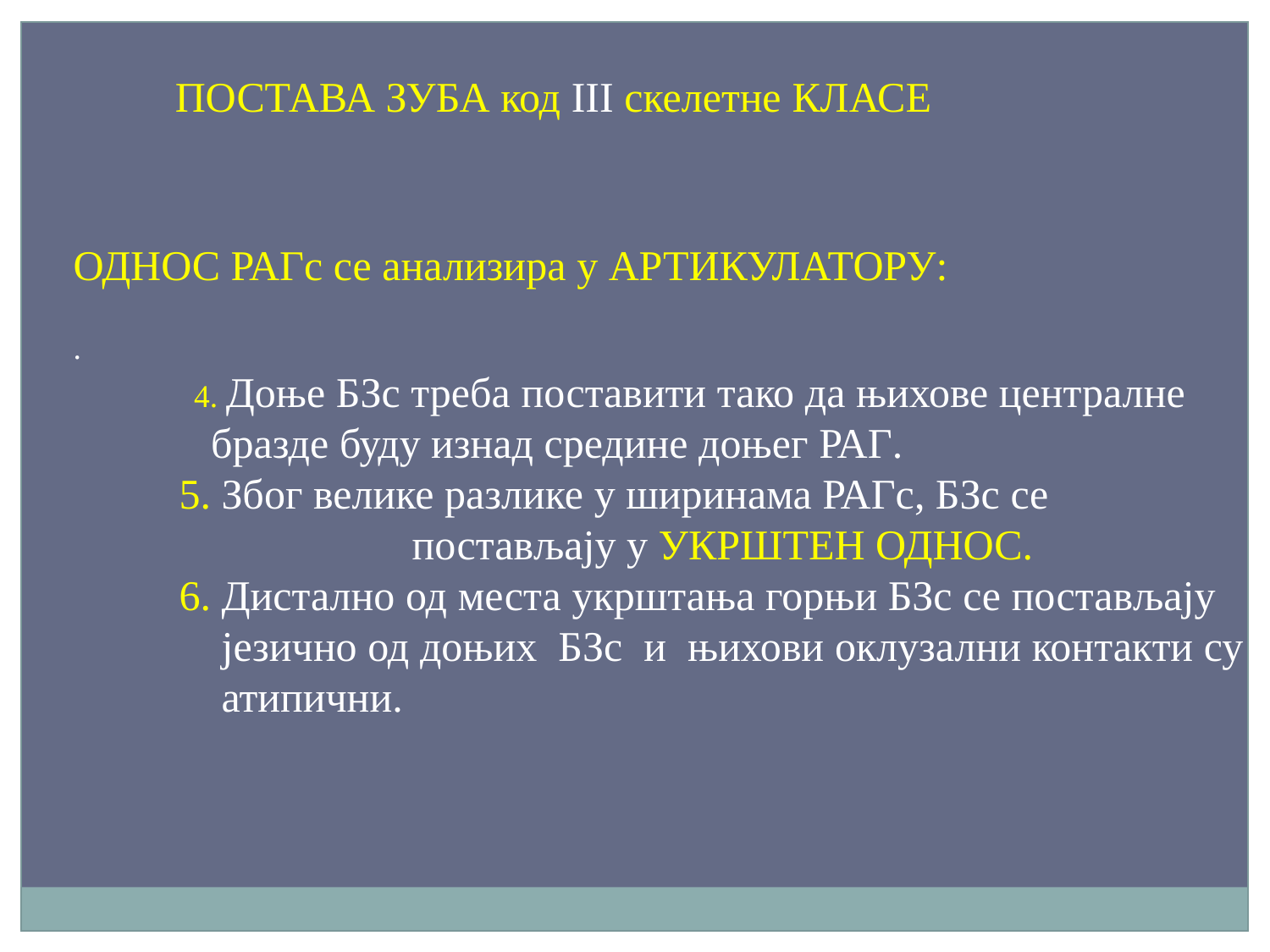

ПОСТАВА ЗУБА код III скелетне КЛАСЕ

ОДНОС РАГс се анализира у АРТИКУЛАТОРУ:

.
               4. Доње БЗс треба поставити тако да њихове централне
             бразде буду изнад средине доњег РАГ.
          5. Због велике разлике у ширинама РАГс, БЗс се
                                постављају у УКРШТЕН ОДНОС.
          6. Дистално од места укрштања горњи БЗс се постављају
              језично од доњих  БЗс  и  њихови оклузални контакти су
              атипични.